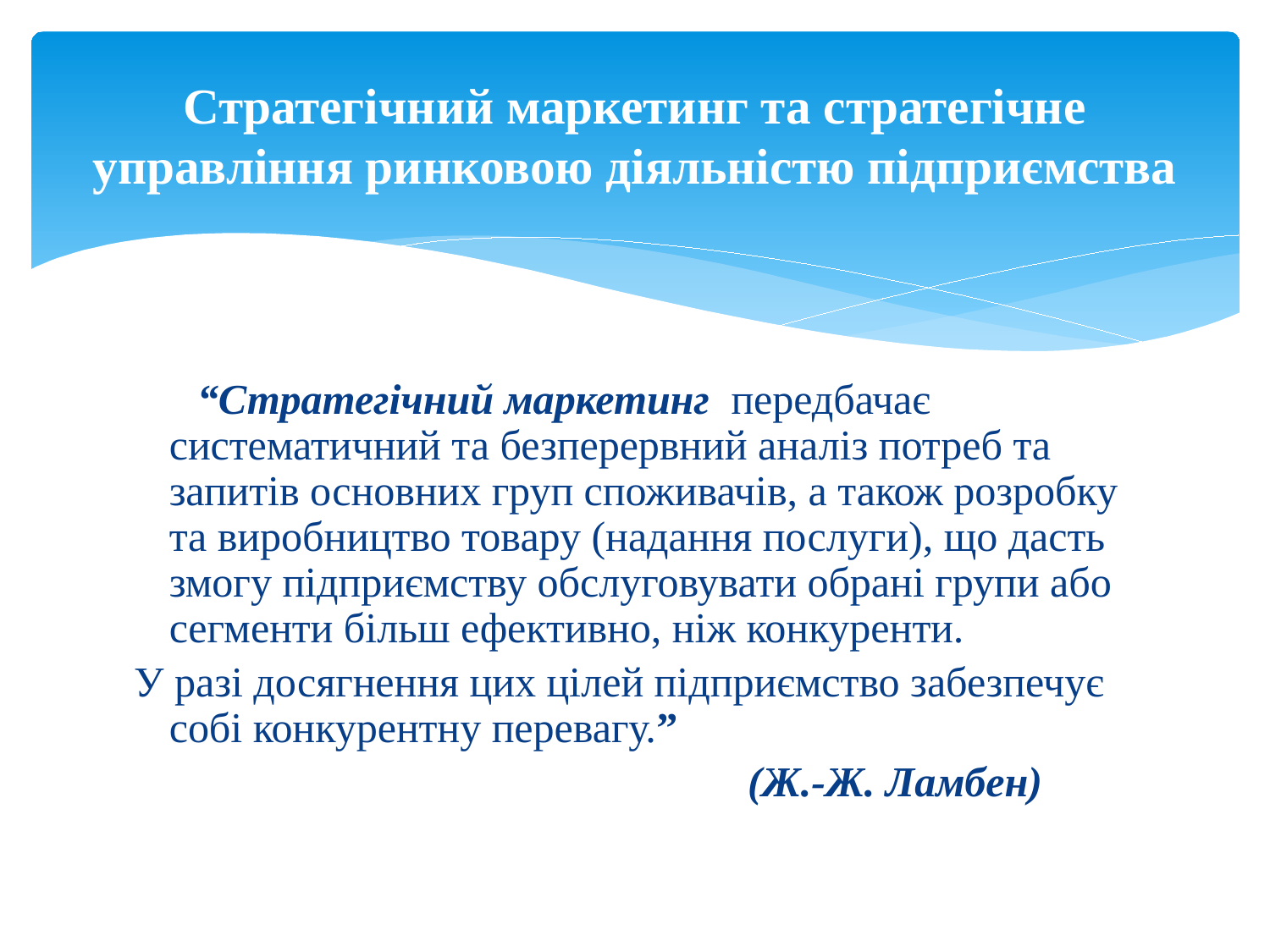

# Стратегічний маркетинг та стратегічне управління ринковою діяльністю підприємства
      “Стратегічний маркетинг  передбачає систематичний та безперервний аналіз потреб та запитів основних груп споживачів, а також розробку та виробництво товару (надання послуги), що дасть змогу підприємству обслуговувати обрані групи або сегменти більш ефективно, ніж конкуренти.
У разі досягнення цих цілей підприємство забезпечує собі конкурентну перевагу.”
                                                          (Ж.-Ж. Ламбен)